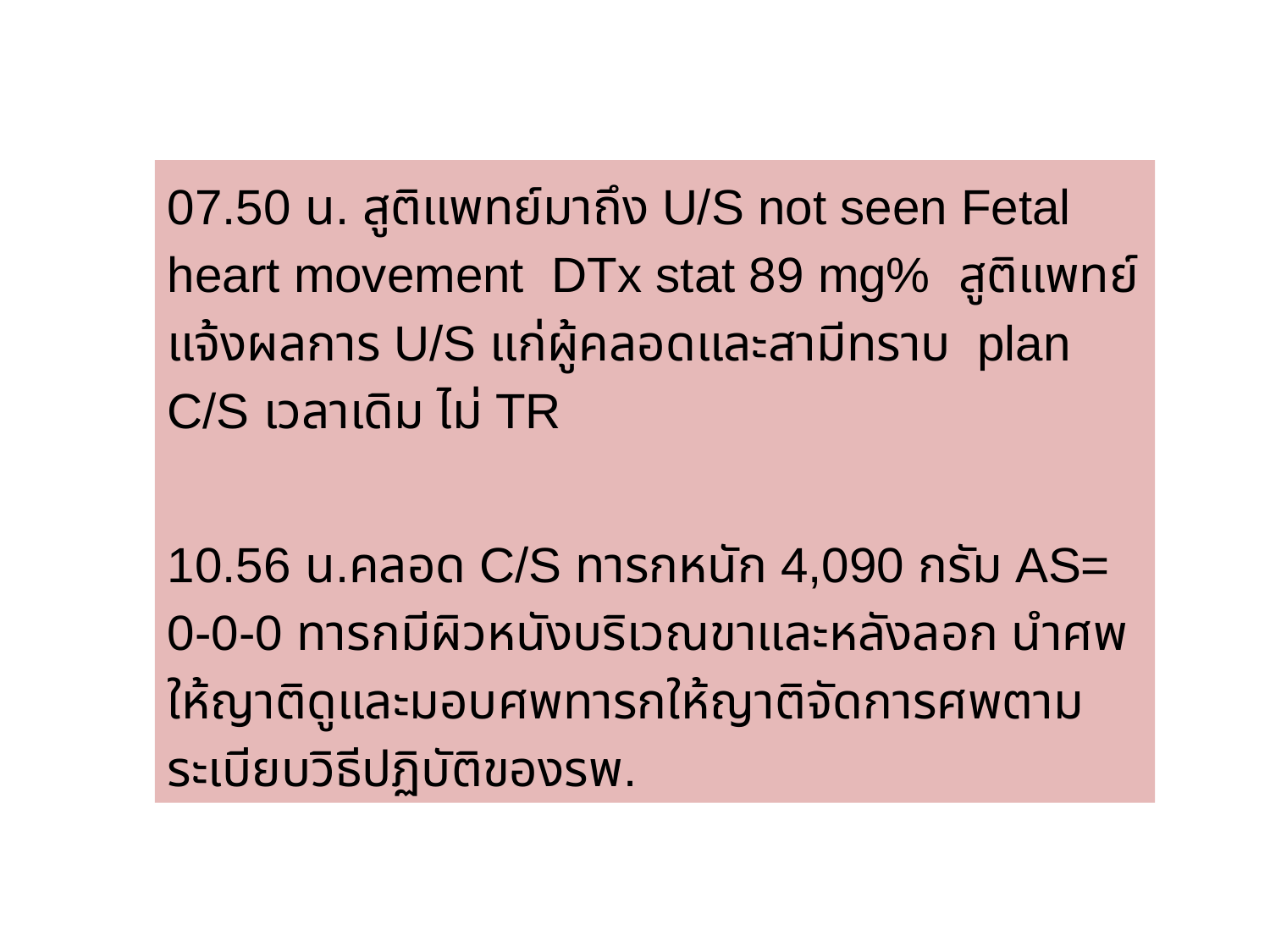

07.50 น. สูติแพทย์มาถึง U/S not seen Fetal heart movement  DTx stat 89 mg%  สูติแพทย์แจ้งผลการ U/S แก่ผู้คลอดและสามีทราบ  plan C/S เวลาเดิม ไม่ TR
10.56 น.คลอด C/S ทารกหนัก 4,090 กรัม AS= 0-0-0 ทารกมีผิวหนังบริเวณขาและหลังลอก นำศพให้ญาติดูและมอบศพทารกให้ญาติจัดการศพตามระเบียบวิธีปฏิบัติของรพ.